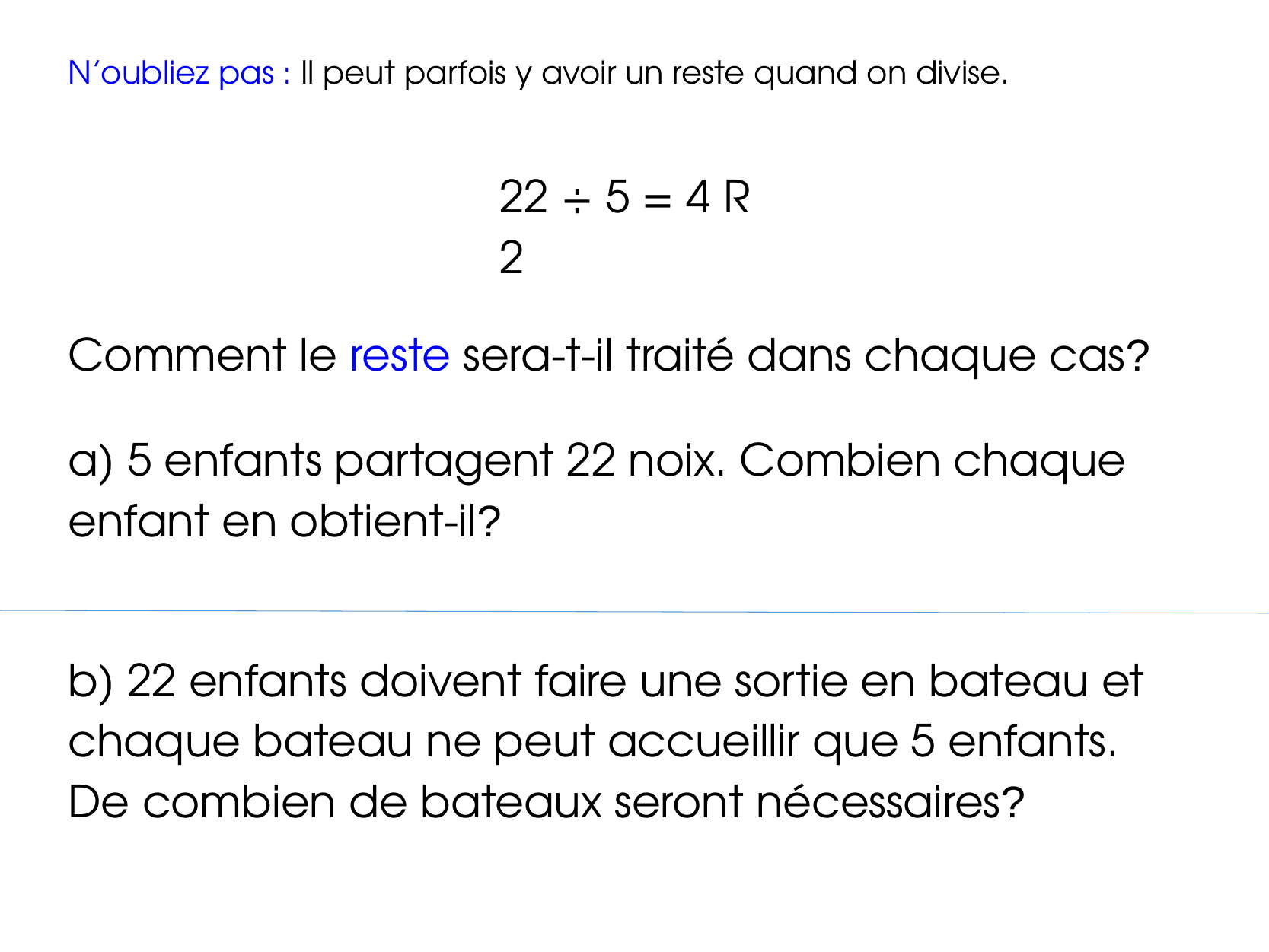

N’oubliez pas : Il peut parfois y avoir un reste quand on divise.
22 ÷ 5 = 4 R 2
Comment le reste sera-t-il traité dans chaque cas?
a) 5 enfants partagent 22 noix. Combien chaque enfant en obtient-il?
b) 22 enfants doivent faire une sortie en bateau et chaque bateau ne peut accueillir que 5 enfants.
De combien de bateaux seront nécessaires?